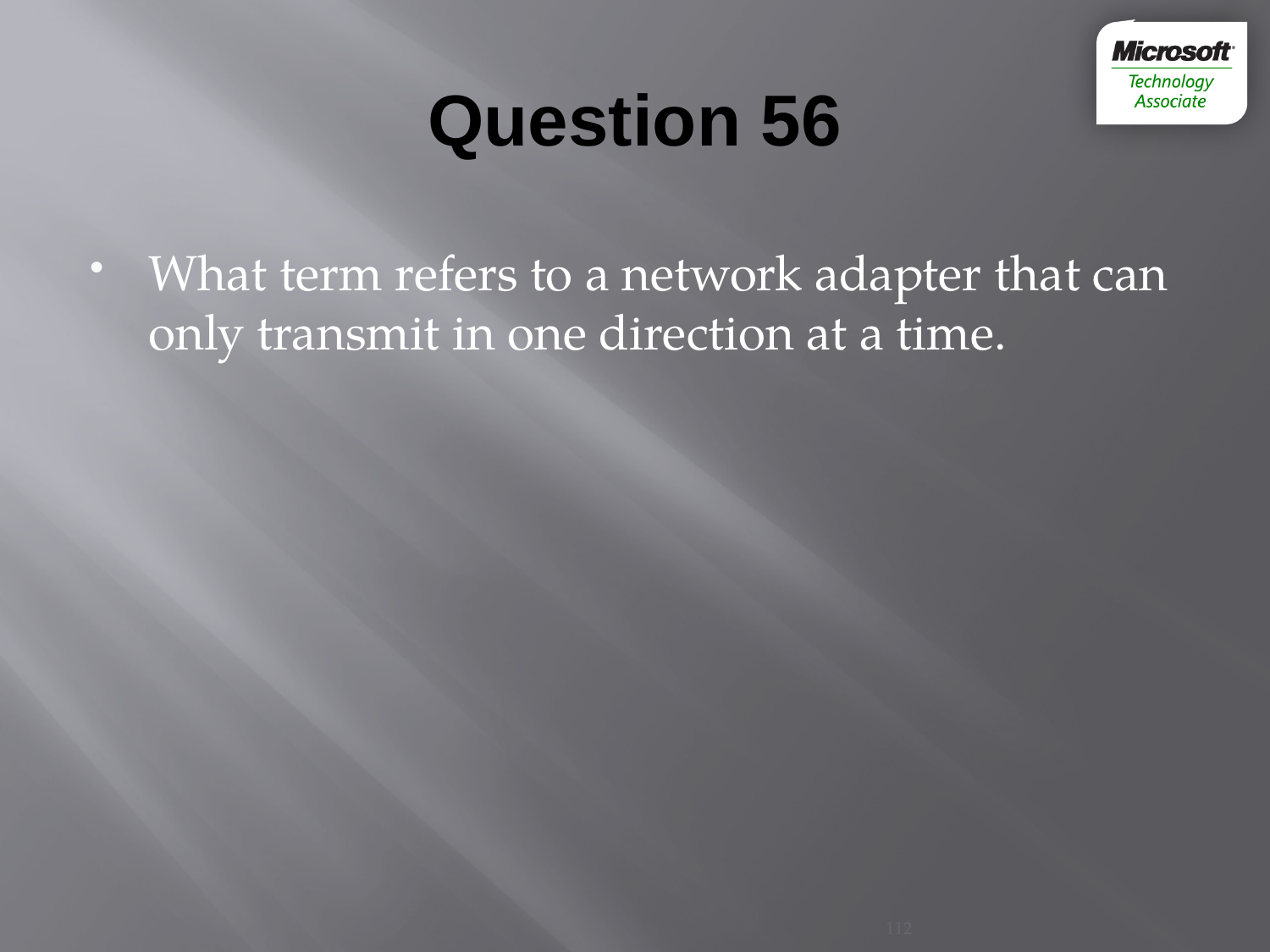

# Question 56
What term refers to a network adapter that can only transmit in one direction at a time.
112